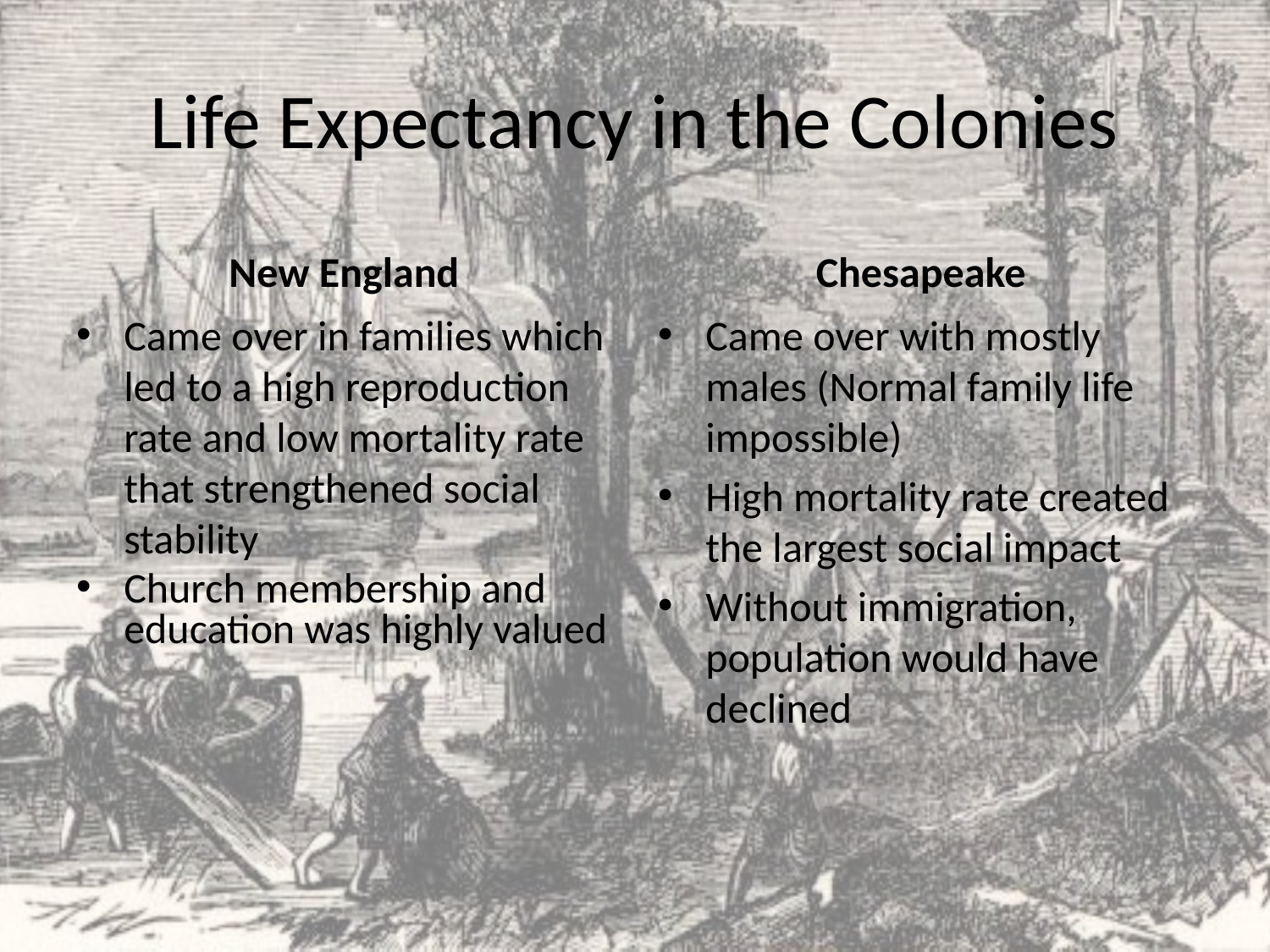

# Life Expectancy in the Colonies
New England
Chesapeake
Came over in families which led to a high reproduction rate and low mortality rate that strengthened social stability
Church membership and education was highly valued

Came over with mostly males (Normal family life impossible)
High mortality rate created the largest social impact
Without immigration, population would have declined